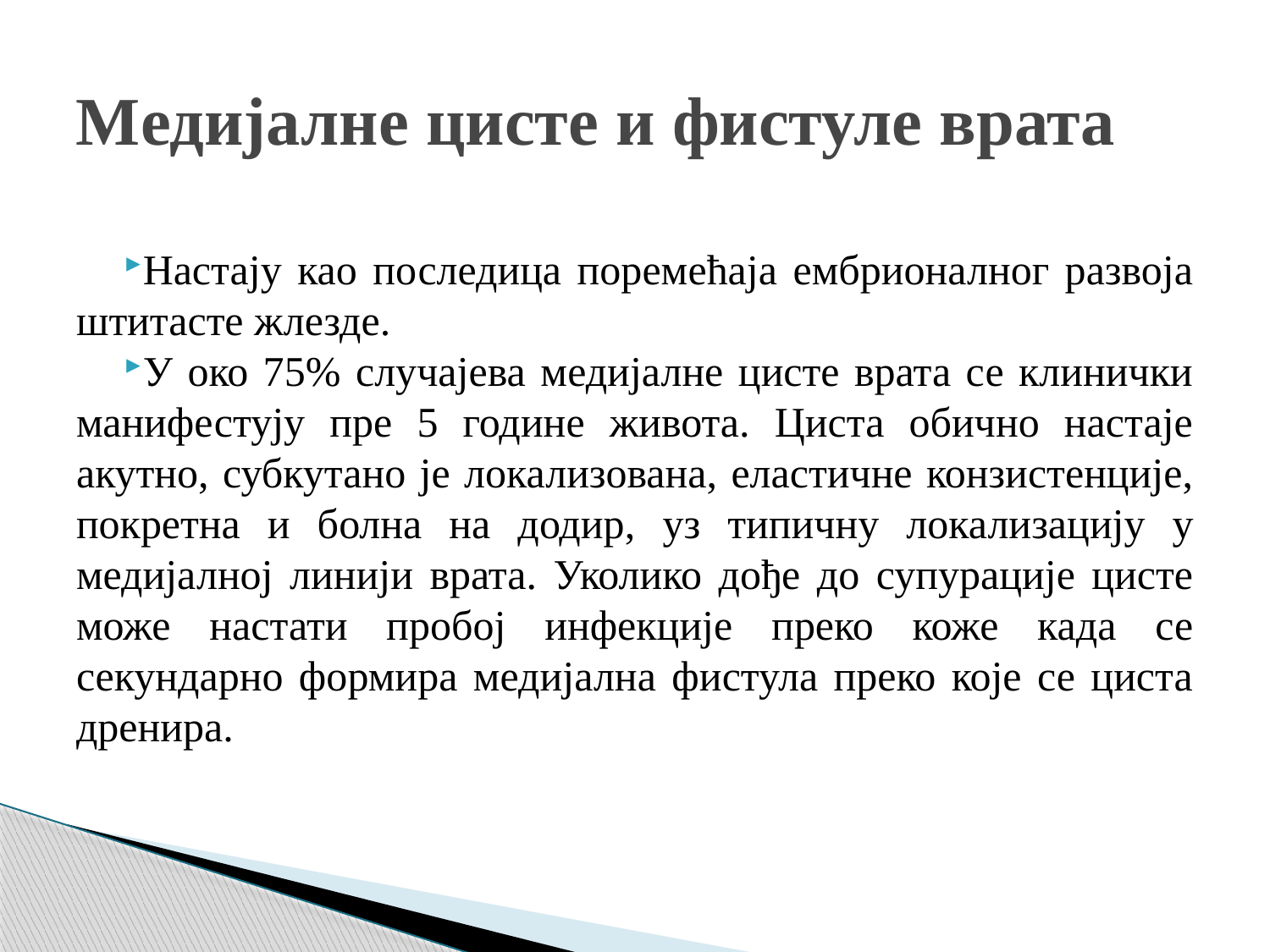

# Mедијалне цисте и фистуле врата
Настају као последица поремећаја ембрионалног развоја штитасте жлезде.
У око 75% случајева медијалне цисте врата се клинички манифестују пре 5 године живота. Циста обично настаје акутно, субкутано је локализована, еластичне конзистенције, покретна и болна на додир, уз типичну локализацију у медијалној линији врата. Уколико дође до супурације цисте може настати пробој инфекције преко коже када се секундарно формира медијална фистула преко које се циста дренира.